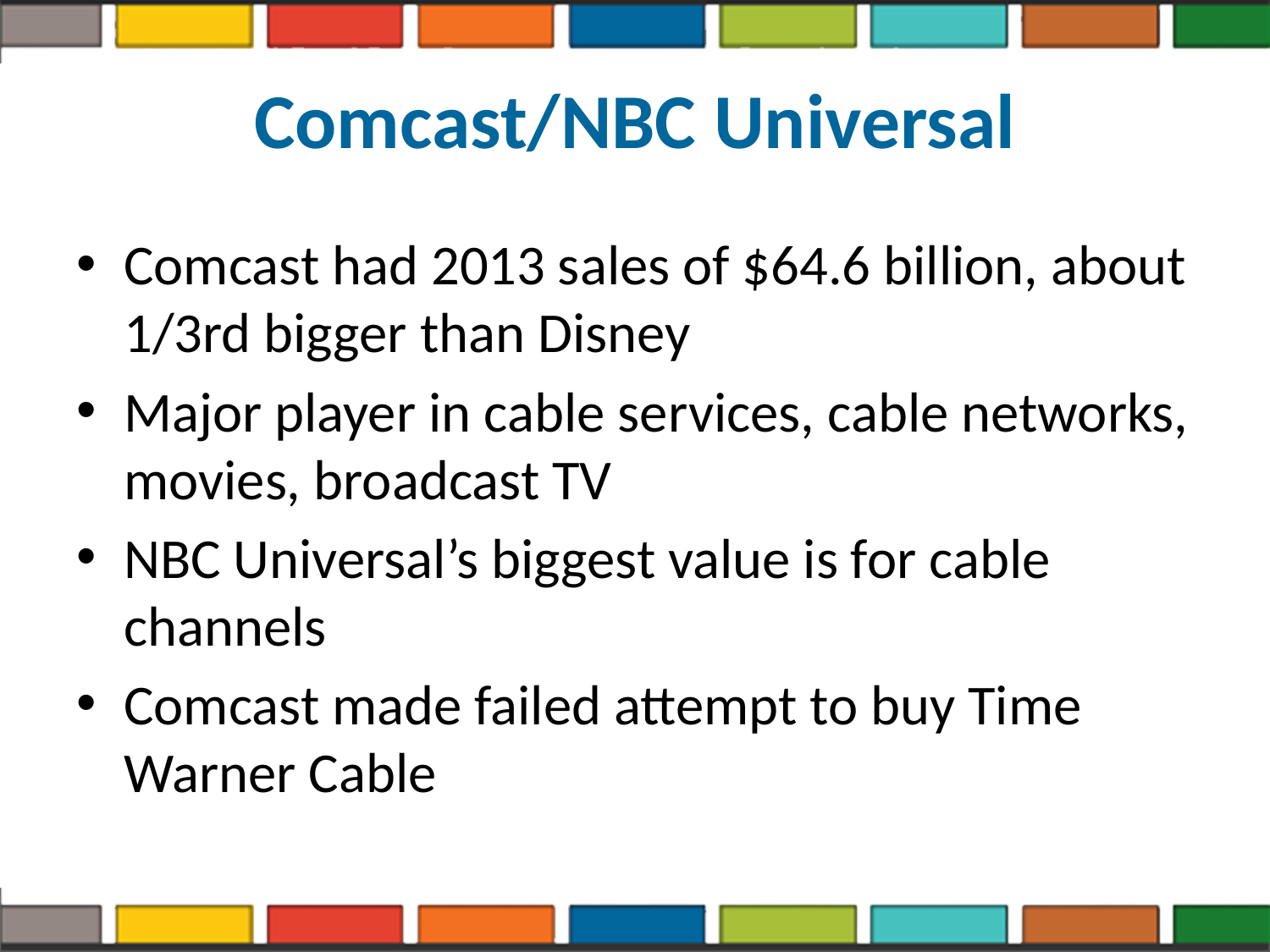

# Comcast/NBC Universal
Comcast had 2013 sales of $64.6 billion, about 1/3rd bigger than Disney
Major player in cable services, cable networks, movies, broadcast TV
NBC Universal’s biggest value is for cable channels
Comcast made failed attempt to buy Time Warner Cable